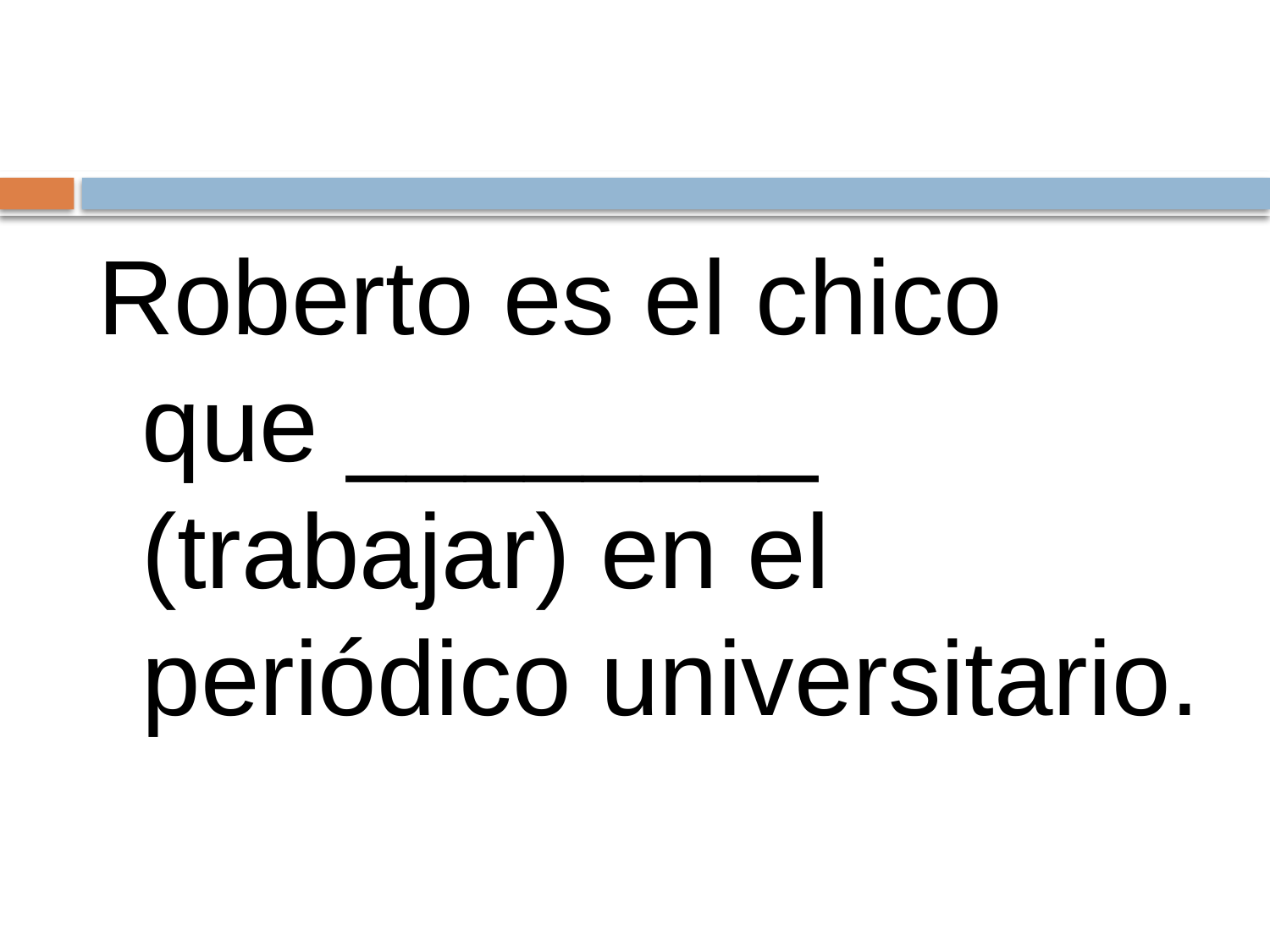

#
Roberto es el chico que ________ (trabajar) en el periódico universitario.